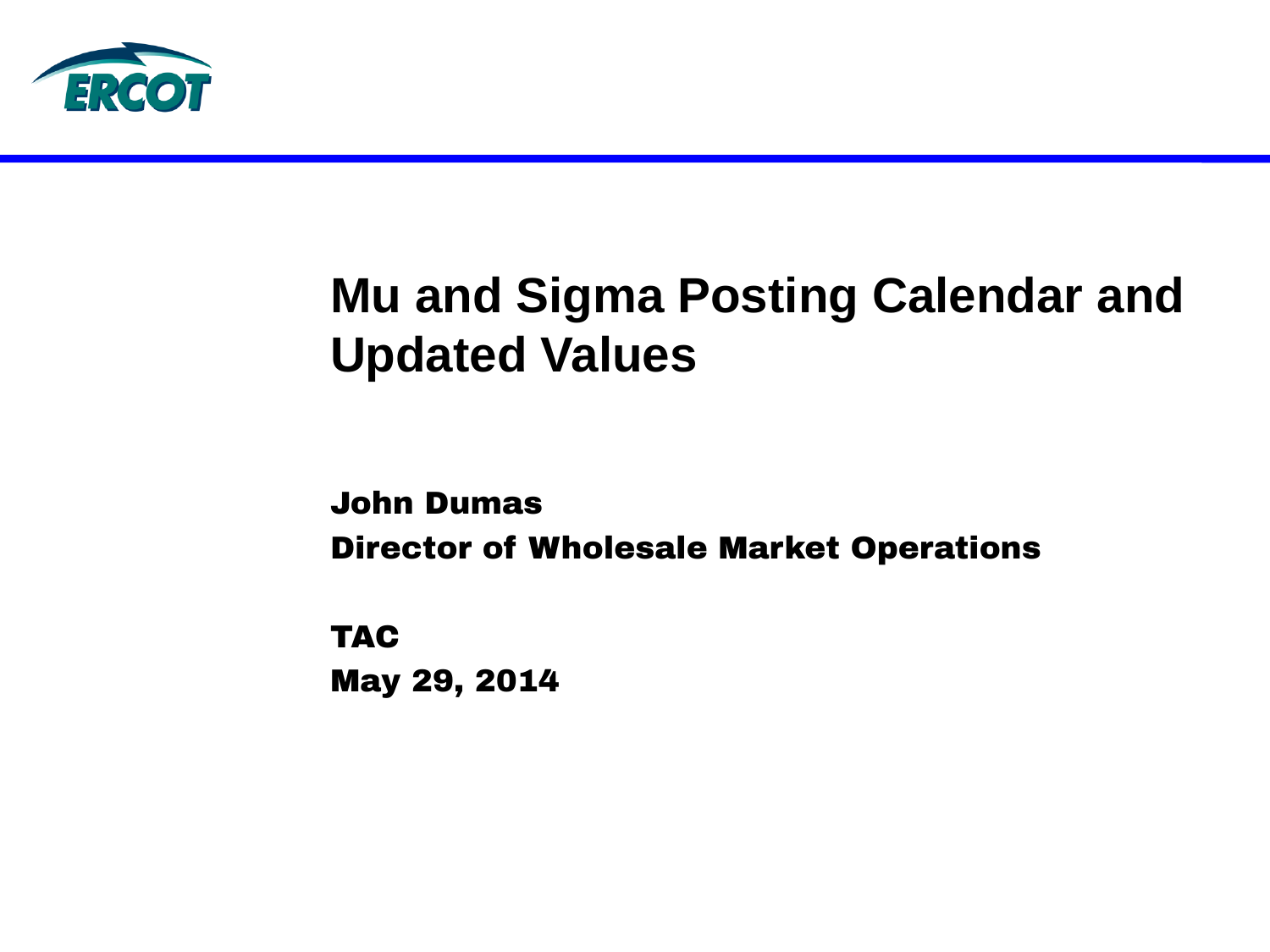

# Mu and Sigma Posting Calendar and Updated Values
John Dumas
Director of Wholesale Market Operations

TAC
May 29, 2014